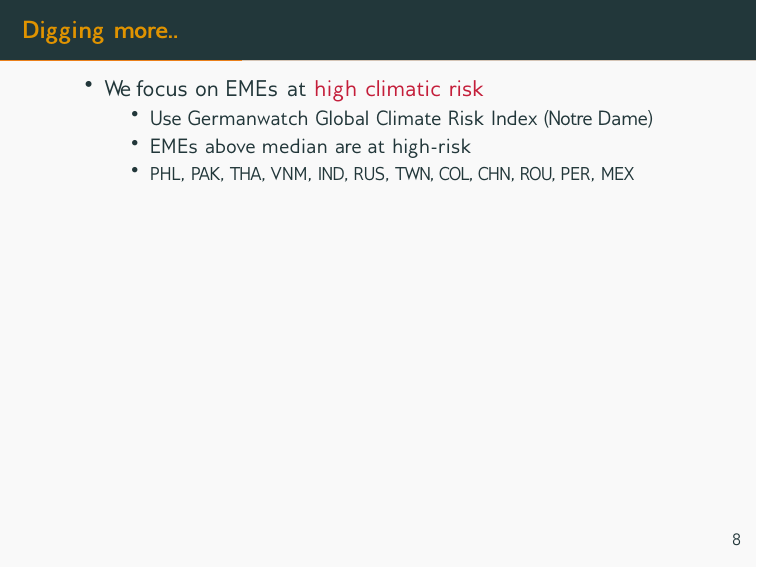

# Digging more..

We focus on EMEs at high climatic risk
Use Germanwatch Global Climate Risk Index (Notre Dame)
EMEs above median are at high-risk
PHL, PAK, THA, VNM, IND, RUS, TWN, COL, CHN, ROU, PER, MEX
8